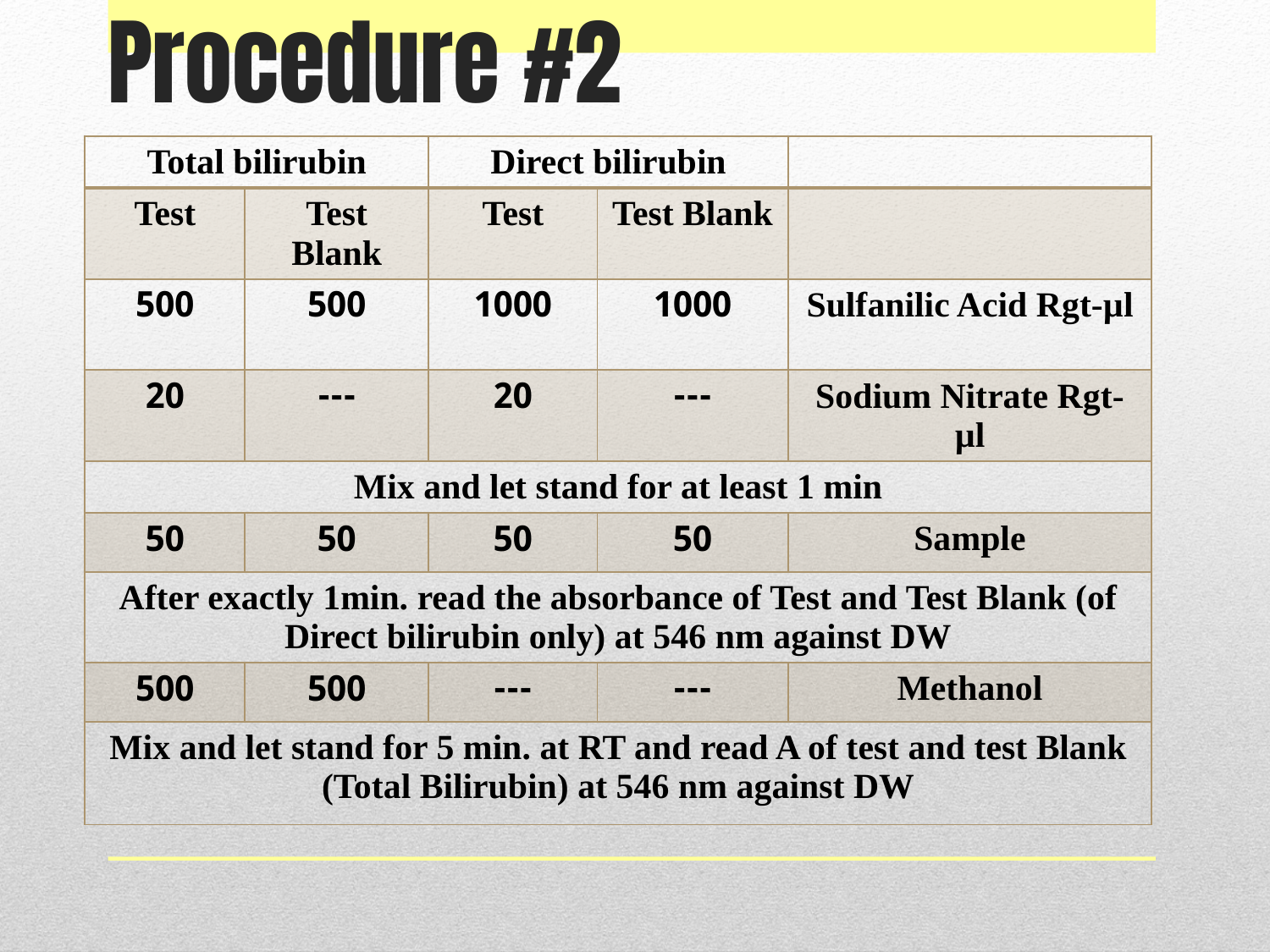

# Procedure #2
| Total bilirubin |  | Direct bilirubin |  |  |
| --- | --- | --- | --- | --- |
| Test | Test Blank | Test | Test Blank |  |
| 500 | 500 | 1000 | 1000 | Sulfanilic Acid Rgt-µl |
| 20 | --- | 20 | --- | Sodium Nitrate Rgt-µl |
| Mix and let stand for at least 1 min |  |  |  |  |
| 50 | 50 | 50 | 50 | Sample |
| After exactly 1min. read the absorbance of Test and Test Blank (of Direct bilirubin only) at 546 nm against DW |  |  |  |  |
| 500 | 500 | --- | --- | Methanol |
| Mix and let stand for 5 min. at RT and read A of test and test Blank (Total Bilirubin) at 546 nm against DW |  |  |  |  |